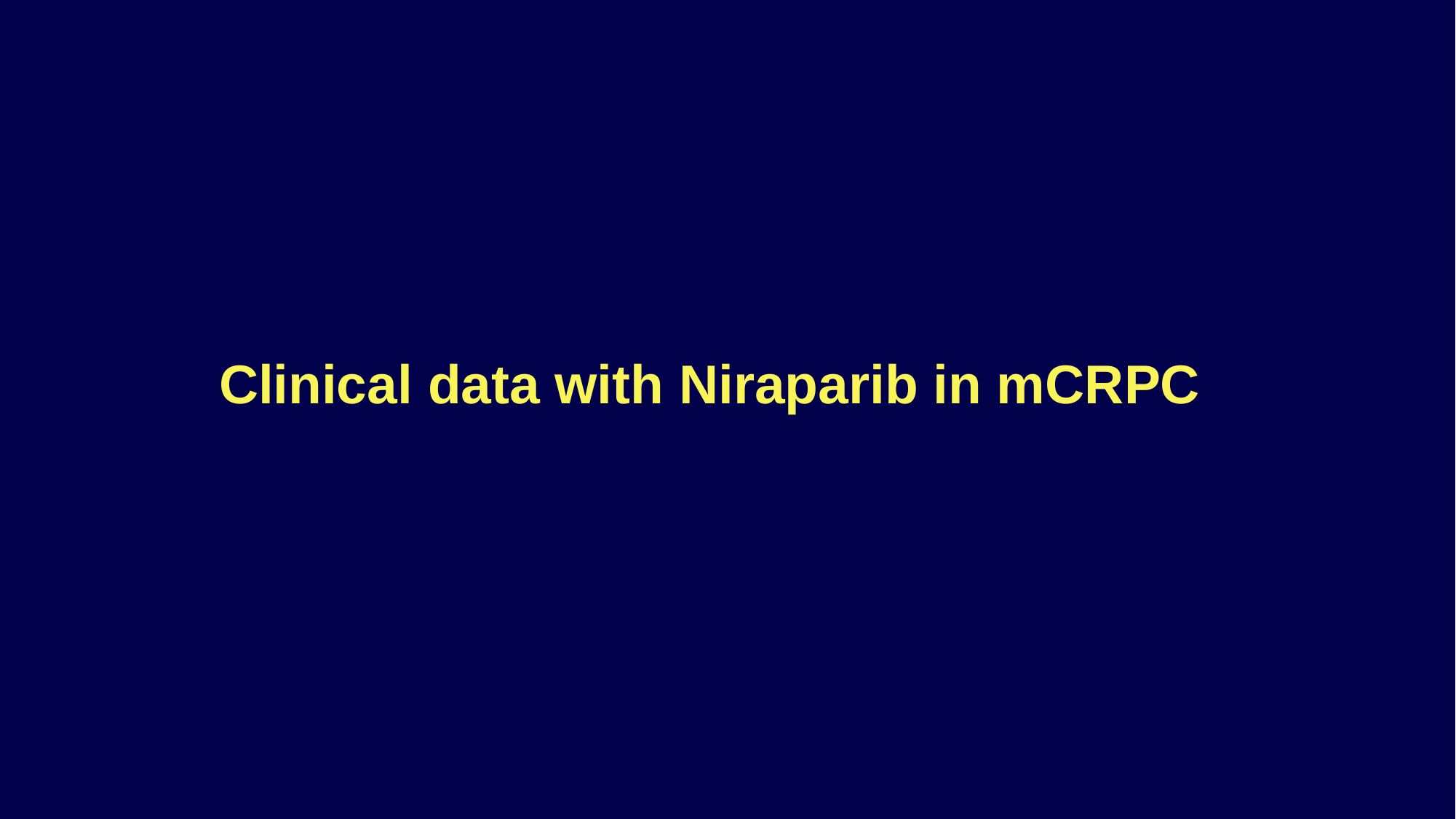

# Clinical data with Niraparib in mCRPC